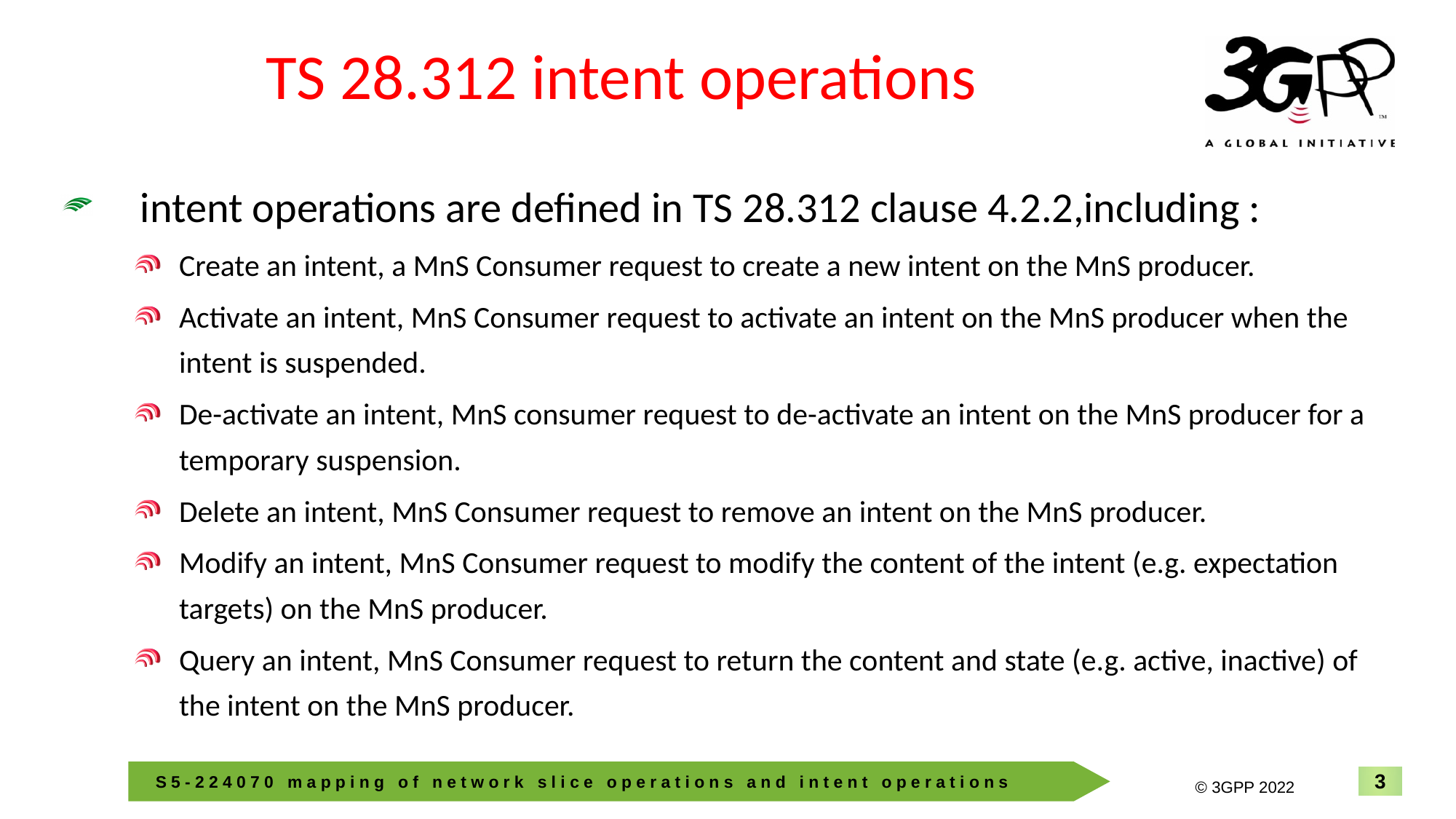

# TS 28.312 intent operations
 intent operations are defined in TS 28.312 clause 4.2.2,including :
Create an intent, a MnS Consumer request to create a new intent on the MnS producer.
Activate an intent, MnS Consumer request to activate an intent on the MnS producer when the intent is suspended.
De-activate an intent, MnS consumer request to de-activate an intent on the MnS producer for a temporary suspension.
Delete an intent, MnS Consumer request to remove an intent on the MnS producer.
Modify an intent, MnS Consumer request to modify the content of the intent (e.g. expectation targets) on the MnS producer.
Query an intent, MnS Consumer request to return the content and state (e.g. active, inactive) of the intent on the MnS producer.